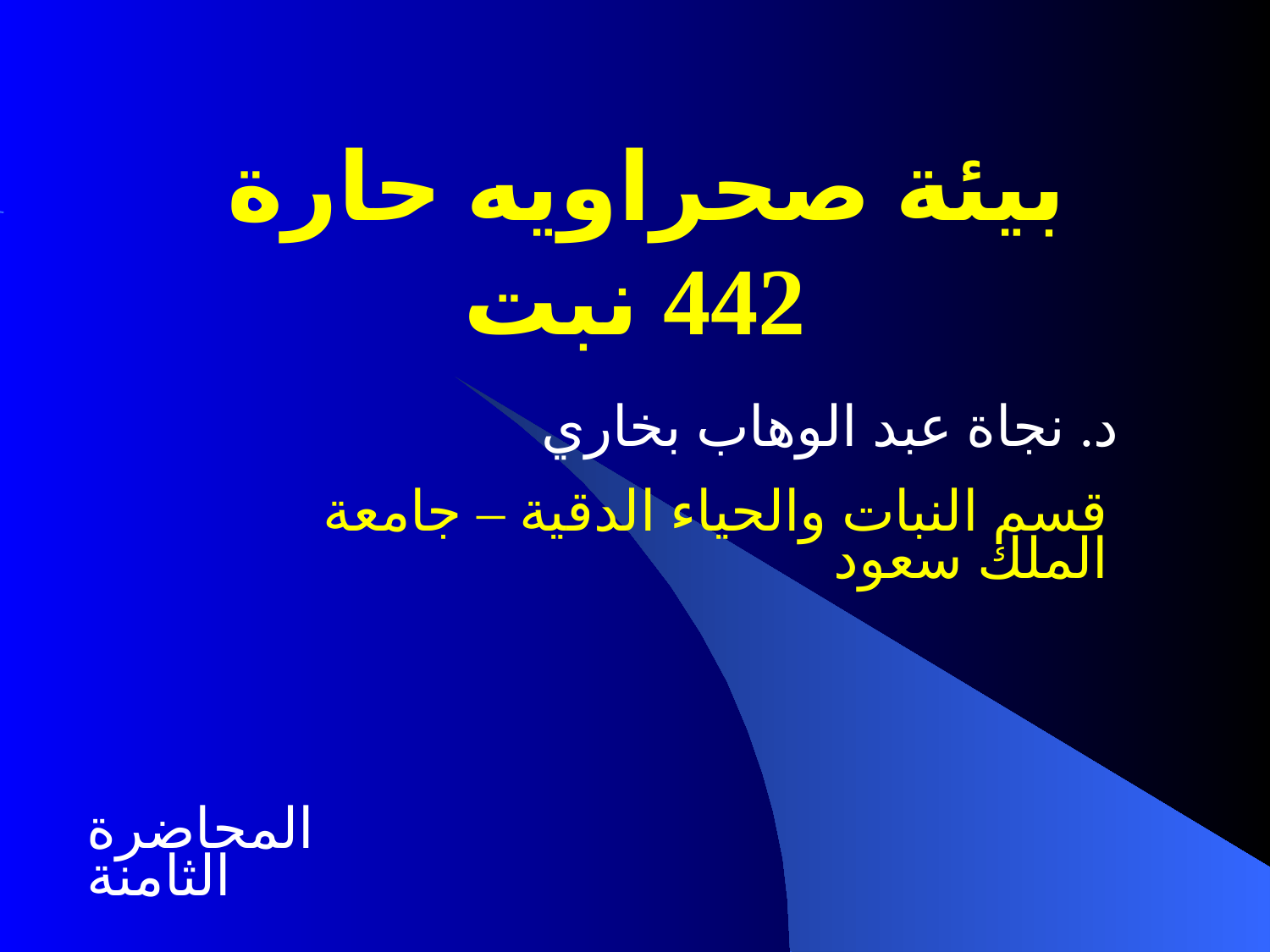

# بيئة صحراويه حارة 442 نبت
 د. نجاة عبد الوهاب بخاري
قسم النبات والحياء الدقية – جامعة الملك سعود
المحاضرة الثامنة